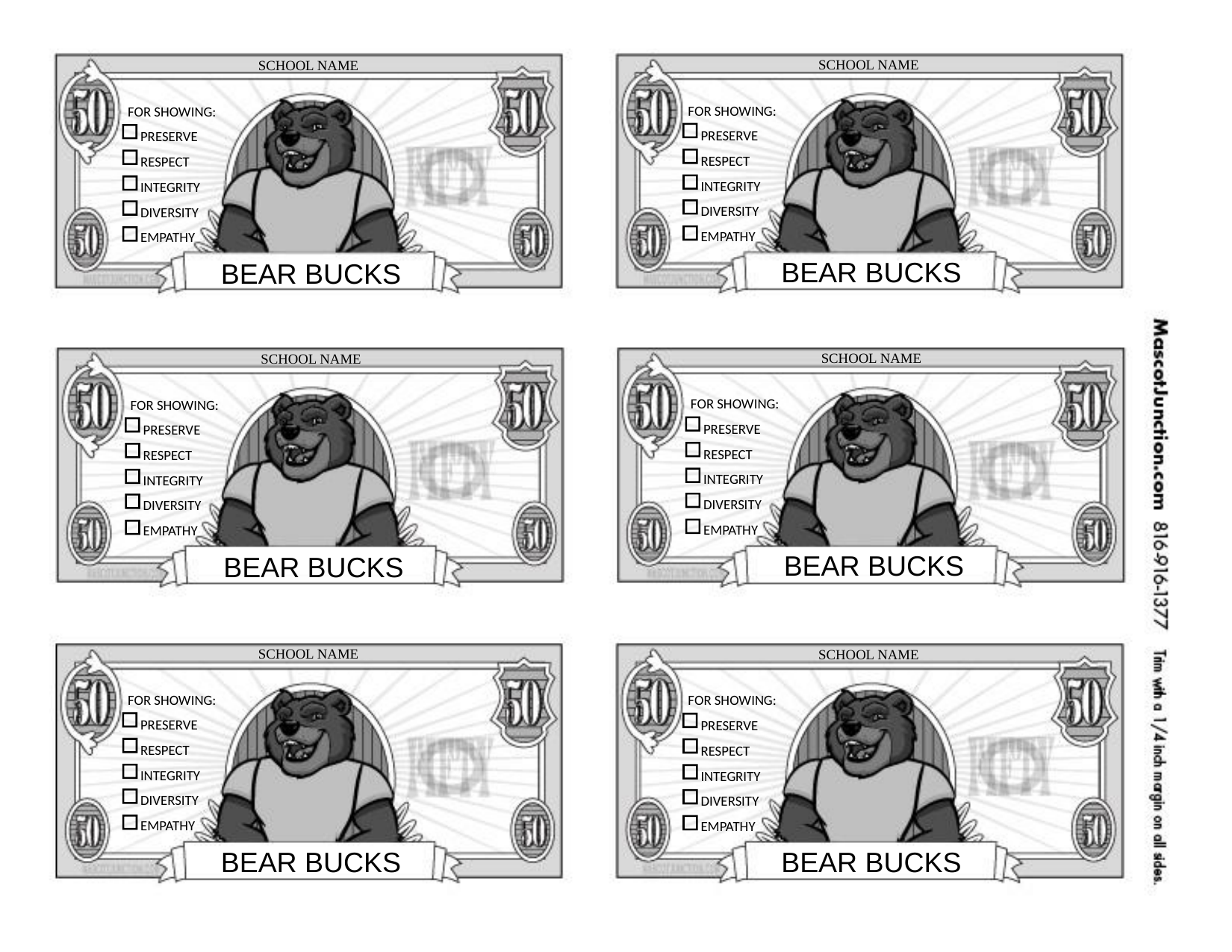

SCHOOL NAME
FOR SHOWING:
    PRESERVE
    RESPECT
    INTEGRITY
    DIVERSITY
    EMPATHY

BEAR BUCKS
SCHOOL NAME
FOR SHOWING:
    PRESERVE
    RESPECT
    INTEGRITY
    DIVERSITY
    EMPATHY

BEAR BUCKS
SCHOOL NAME
FOR SHOWING:
    PRESERVE
    RESPECT
    INTEGRITY
    DIVERSITY
    EMPATHY

BEAR BUCKS
SCHOOL NAME
FOR SHOWING:
    PRESERVE
    RESPECT
    INTEGRITY
    DIVERSITY
    EMPATHY

BEAR BUCKS
SCHOOL NAME
FOR SHOWING:
    PRESERVE
    RESPECT
    INTEGRITY
    DIVERSITY
    EMPATHY

BEAR BUCKS
SCHOOL NAME
FOR SHOWING:
    PRESERVE
    RESPECT
    INTEGRITY
    DIVERSITY
    EMPATHY

BEAR BUCKS